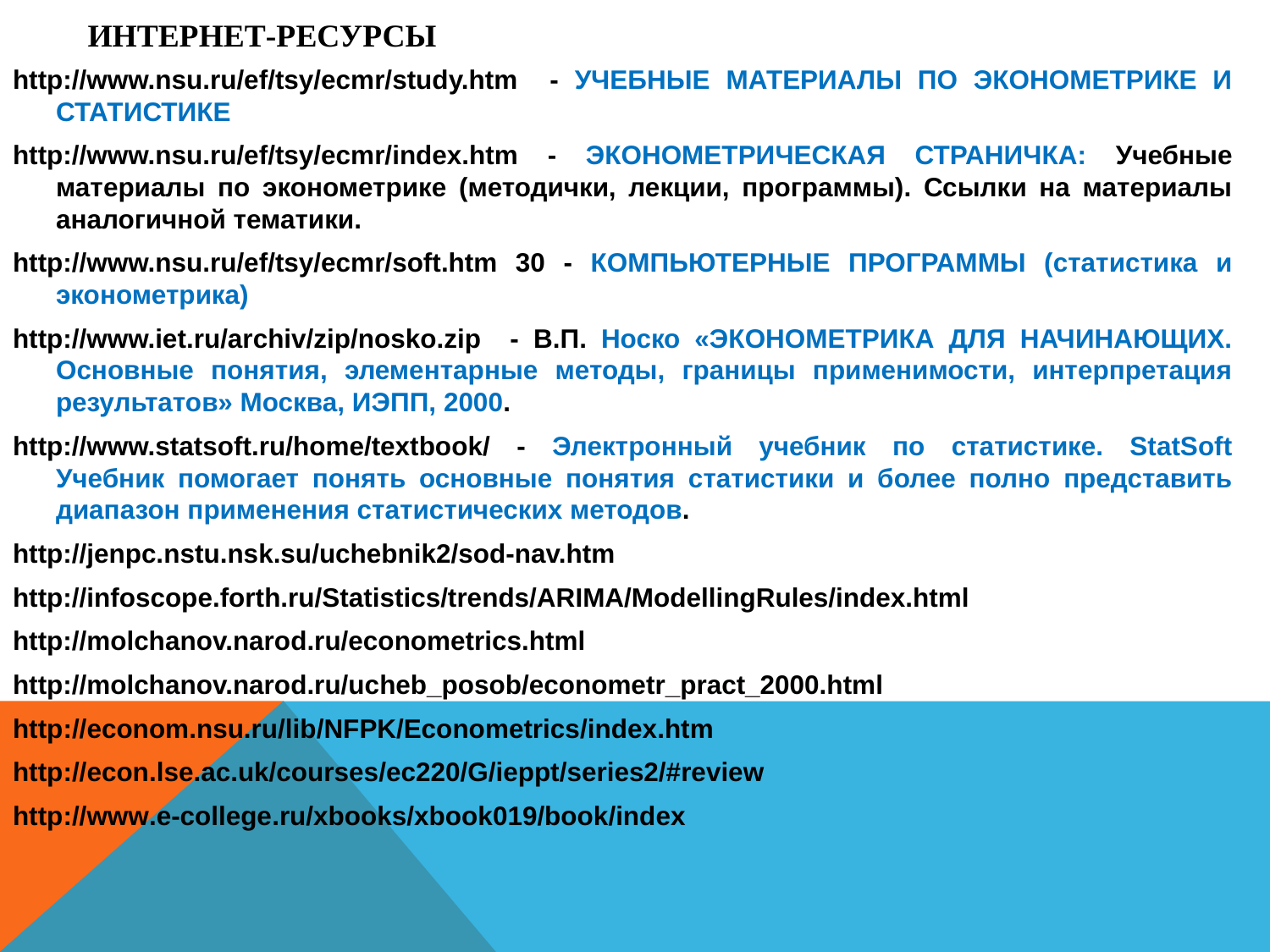

# ИНТЕРНЕТ-РЕСУРСЫ
http://www.nsu.ru/ef/tsy/ecmr/study.htm  - УЧЕБНЫЕ МАТЕРИАЛЫ ПО ЭКОНОМЕТРИКЕ И СТАТИСТИКЕ
http://www.nsu.ru/ef/tsy/ecmr/index.htm - ЭКОНОМЕТРИЧЕСКАЯ СТРАНИЧКА: Учебные материалы по эконометрике (методички, лекции, программы). Ссылки на материалы аналогичной тематики.
http://www.nsu.ru/ef/tsy/ecmr/soft.htm 30 - КОМПЬЮТЕРНЫЕ ПРОГРАММЫ (статистика и эконометрика)
http://www.iet.ru/archiv/zip/nosko.zip  - В.П. Носко «ЭКОНОМЕТРИКА ДЛЯ НАЧИНАЮЩИХ. Основные понятия, элементарные методы, границы применимости, интерпретация результатов» Москва, ИЭПП, 2000.
http://www.statsoft.ru/home/textbook/ - Электронный учебник по статистике. StatSoft Учебник помогает понять основные понятия статистики и более полно представить диапазон применения статистических методов.
http://jenpc.nstu.nsk.su/uchebnik2/sod-nav.htm
http://infoscope.forth.ru/Statistics/trends/ARIMA/ModellingRules/index.html
http://molchanov.narod.ru/econometrics.html
http://molchanov.narod.ru/ucheb_posob/econometr_pract_2000.html
http://econom.nsu.ru/lib/NFPK/Econometrics/index.htm
http://econ.lse.ac.uk/courses/ec220/G/ieppt/series2/#review
http://www.e-college.ru/xbooks/xbook019/book/index